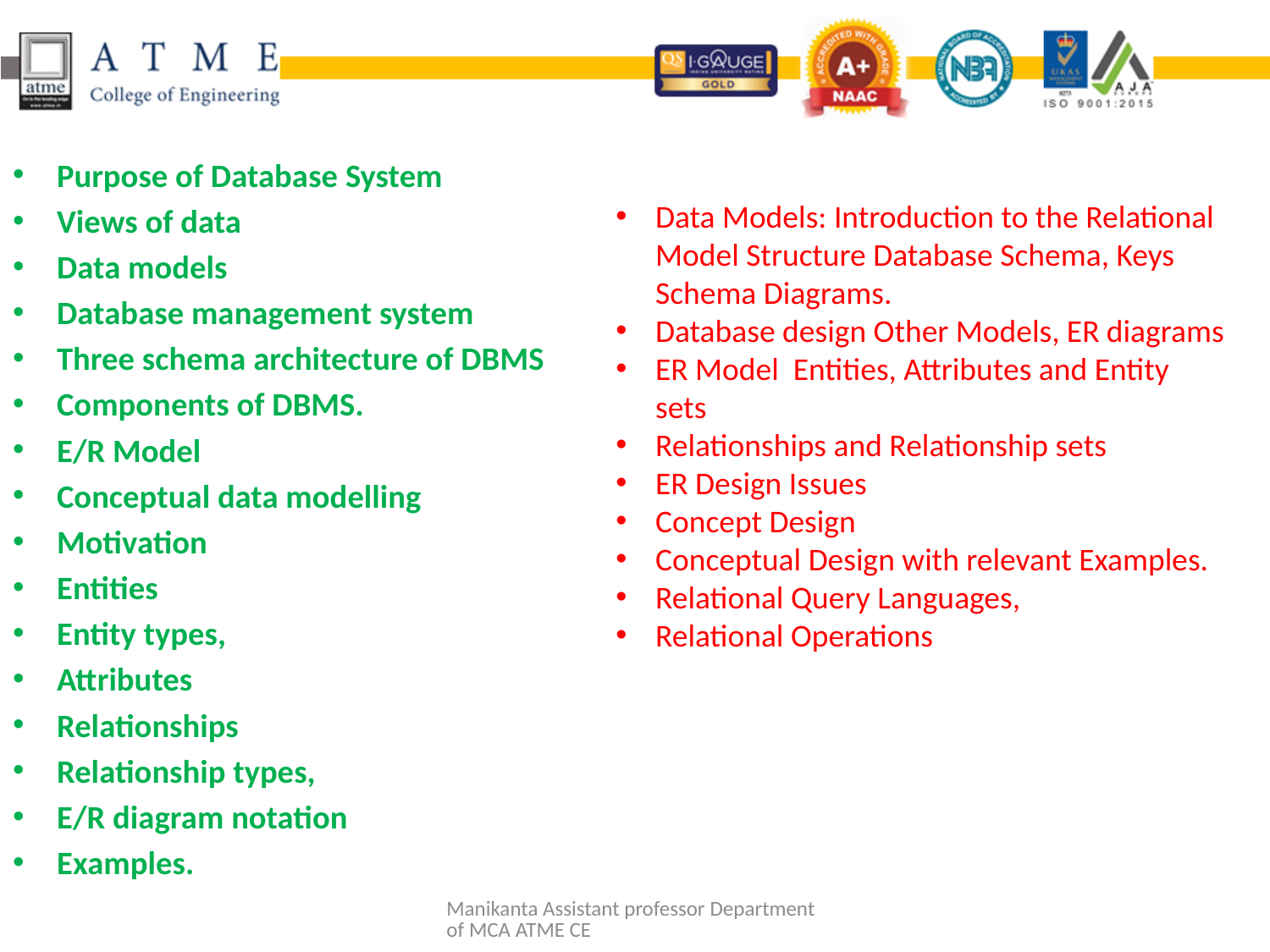

Purpose of Database System
Views of data
Data models
Database management system
Three schema architecture of DBMS
Components of DBMS.
E/R Model ­
Conceptual data modelling
Motivation
Entities
Entity types,
Attributes
Relationships
Relationship types,
E/R diagram notation
Examples.
Data Models: Introduction to the Relational Model Structure Database Schema, Keys Schema Diagrams.
Database design Other Models, ER diagrams
ER Model ­ Entities, Attributes and Entity sets
Relationships and Relationship sets
ER Design Issues
Concept Design
Conceptual Design with relevant Examples.
Relational Query Languages,
Relational Operations
Manikanta Assistant professor Department of MCA ATME CE